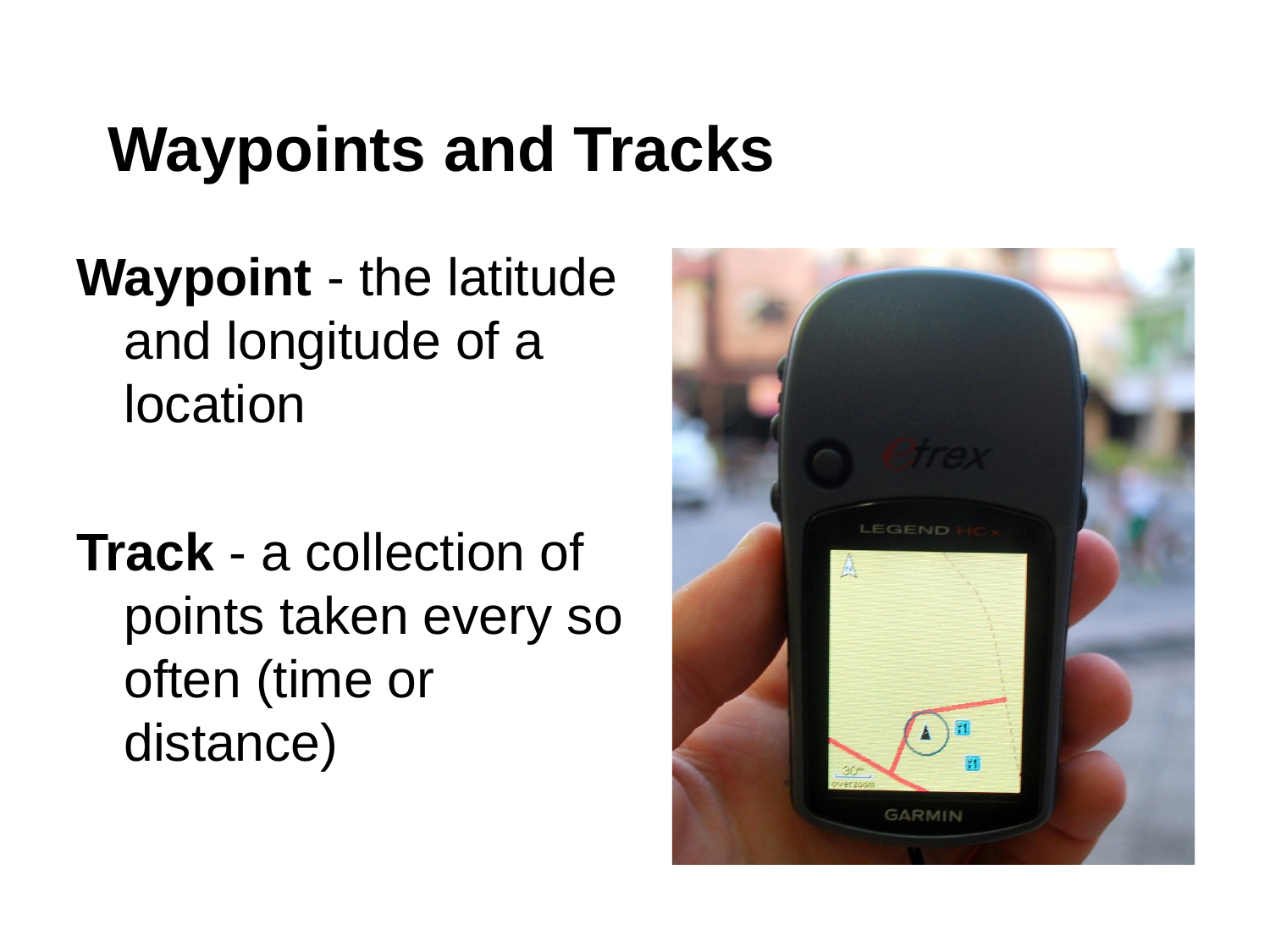

# Waypoints and Tracks
Waypoint - the latitude and longitude of a location

Track - a collection of points taken every so often (time or distance)